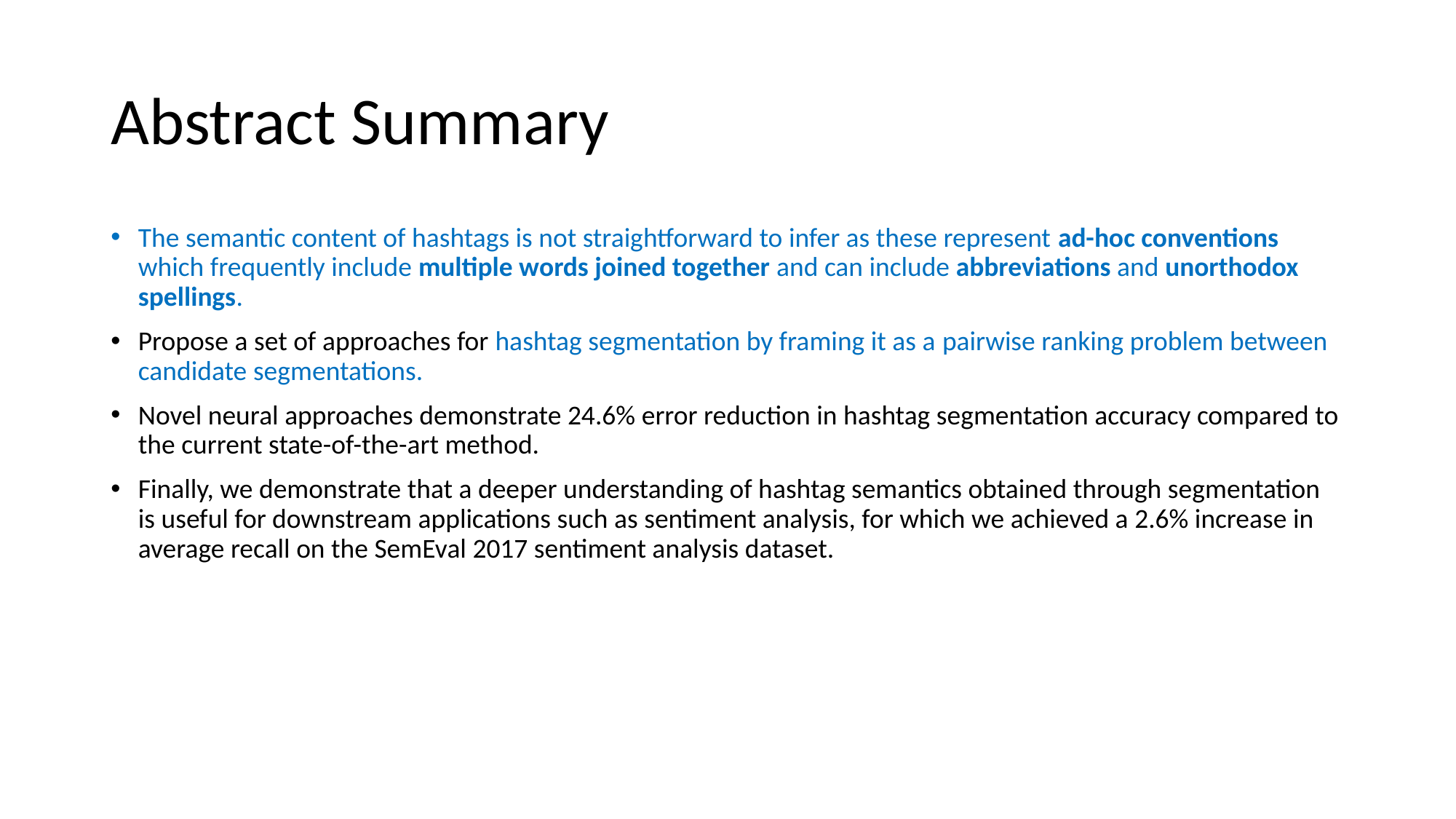

# Abstract Summary
The semantic content of hashtags is not straightforward to infer as these represent ad-hoc conventions which frequently include multiple words joined together and can include abbreviations and unorthodox spellings.
Propose a set of approaches for hashtag segmentation by framing it as a pairwise ranking problem between candidate segmentations.
Novel neural approaches demonstrate 24.6% error reduction in hashtag segmentation accuracy compared to the current state-of-the-art method.
Finally, we demonstrate that a deeper understanding of hashtag semantics obtained through segmentation is useful for downstream applications such as sentiment analysis, for which we achieved a 2.6% increase in average recall on the SemEval 2017 sentiment analysis dataset.